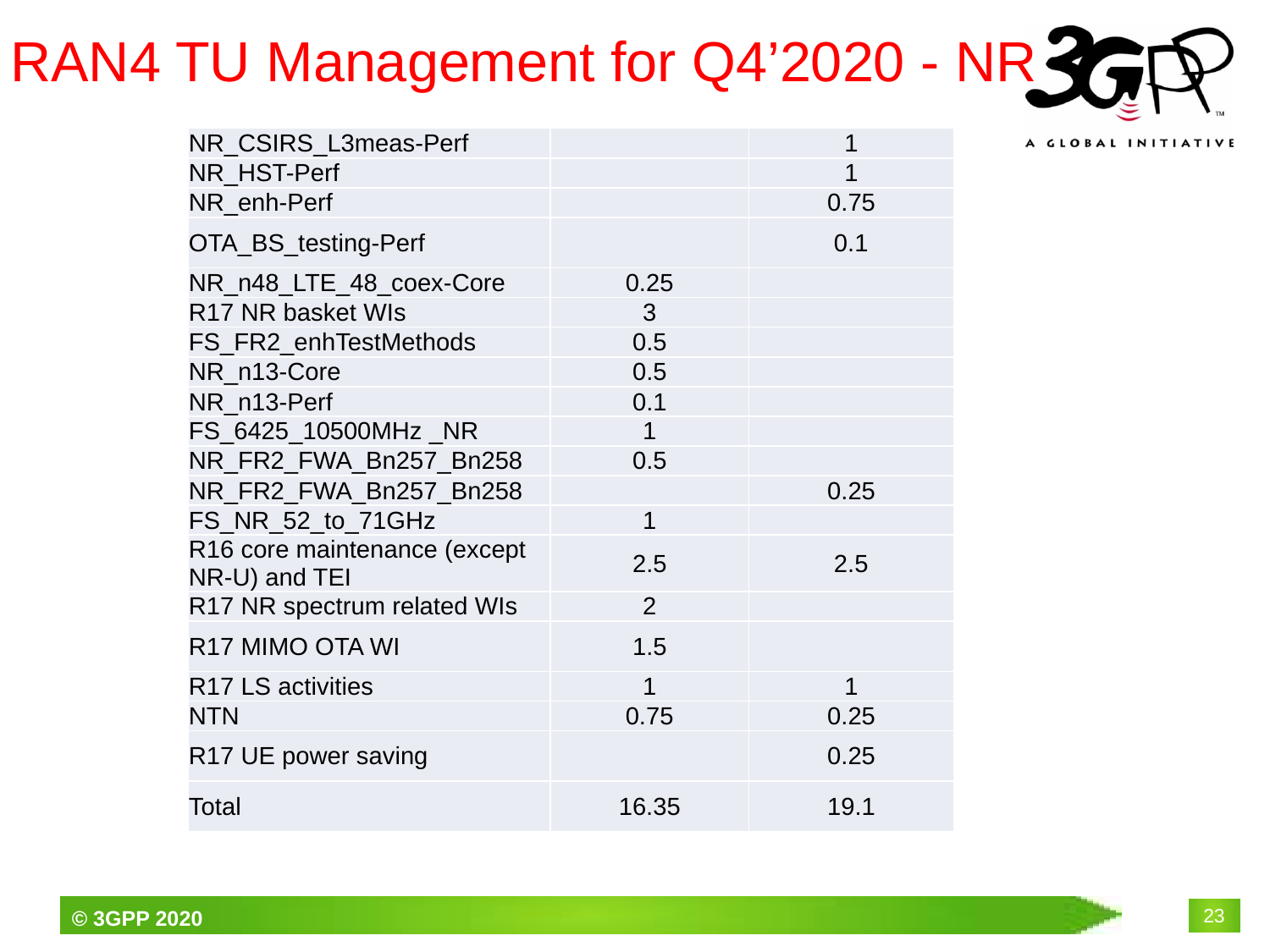

# RAN4 TU Management for Q4’2020 - NR
| NR\_CSIRS\_L3meas-Perf |  | 1 |
| --- | --- | --- |
| NR\_HST-Perf |  | 1 |
| NR\_enh-Perf |  | 0.75 |
| OTA\_BS\_testing-Perf |  | 0.1 |
| NR\_n48\_LTE\_48\_coex-Core | 0.25 |  |
| R17 NR basket WIs | 3 |  |
| FS\_FR2\_enhTestMethods | 0.5 |  |
| NR\_n13-Core | 0.5 |  |
| NR\_n13-Perf | 0.1 |  |
| FS\_6425\_10500MHz \_NR | 1 |  |
| NR\_FR2\_FWA\_Bn257\_Bn258 | 0.5 |  |
| NR\_FR2\_FWA\_Bn257\_Bn258 |  | 0.25 |
| FS\_NR\_52\_to\_71GHz | 1 |  |
| R16 core maintenance (except NR-U) and TEI | 2.5 | 2.5 |
| R17 NR spectrum related WIs | 2 |  |
| R17 MIMO OTA WI | 1.5 |  |
| R17 LS activities | 1 | 1 |
| NTN | 0.75 | 0.25 |
| R17 UE power saving |  | 0.25 |
| Total | 16.35 | 19.1 |